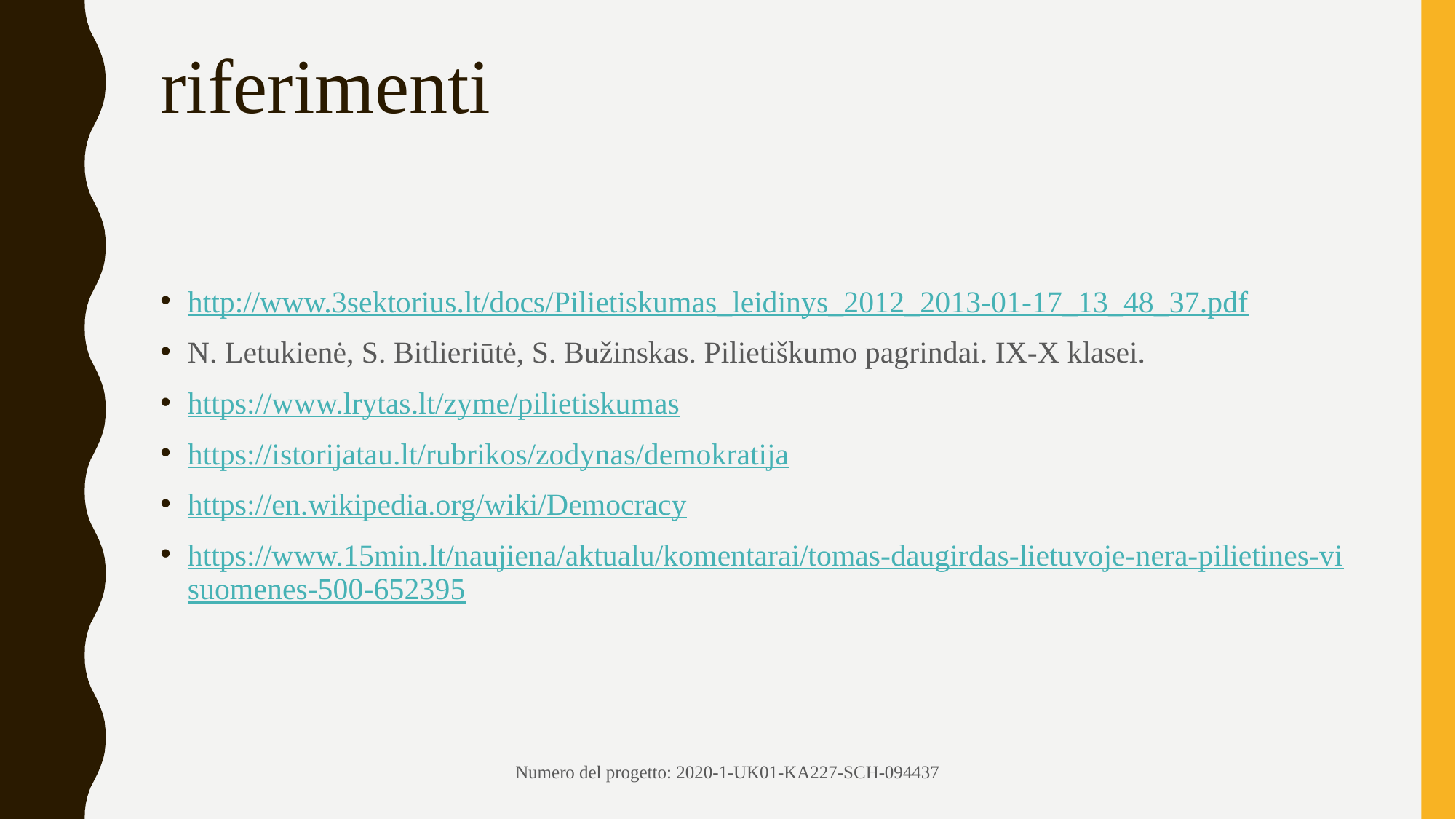

# riferimenti
http://www.3sektorius.lt/docs/Pilietiskumas_leidinys_2012_2013-01-17_13_48_37.pdf
N. Letukienė, S. Bitlieriūtė, S. Bužinskas. Pilietiškumo pagrindai. IX-X klasei.
https://www.lrytas.lt/zyme/pilietiskumas
https://istorijatau.lt/rubrikos/zodynas/demokratija
https://en.wikipedia.org/wiki/Democracy
https://www.15min.lt/naujiena/aktualu/komentarai/tomas-daugirdas-lietuvoje-nera-pilietines-visuomenes-500-652395

Numero del progetto: 2020-1-UK01-KA227-SCH-094437